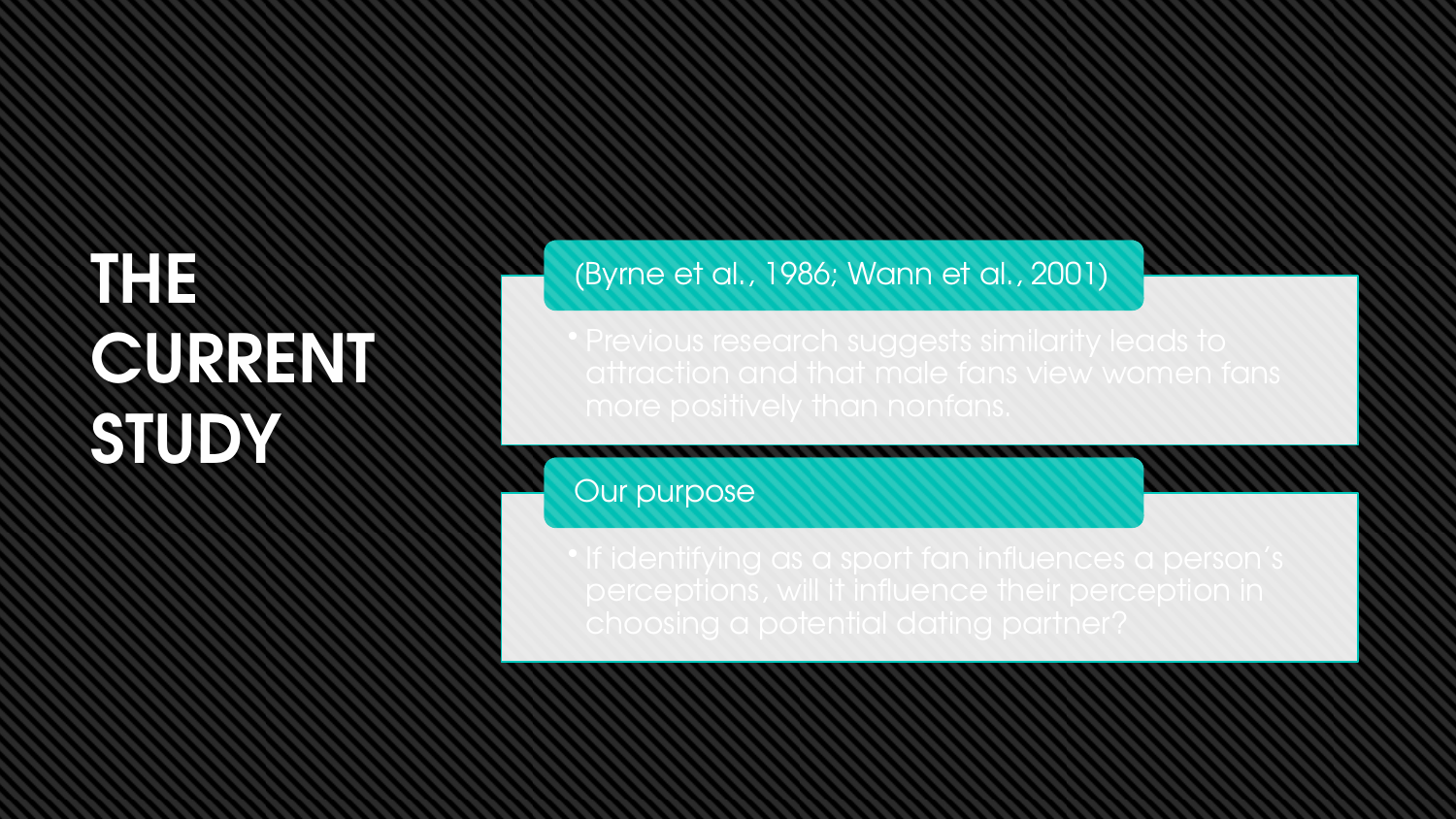

Previous research suggests similarity leads to attraction and that male fans view women fans more positively than nonfans.
(Byrne et al., 1986; Wann et al., 2001)
If identifying as a sport fan influences a person’s perceptions, will it influence their perception in choosing a potential dating partner?
Our purpose
# THE CURRENT STUDY